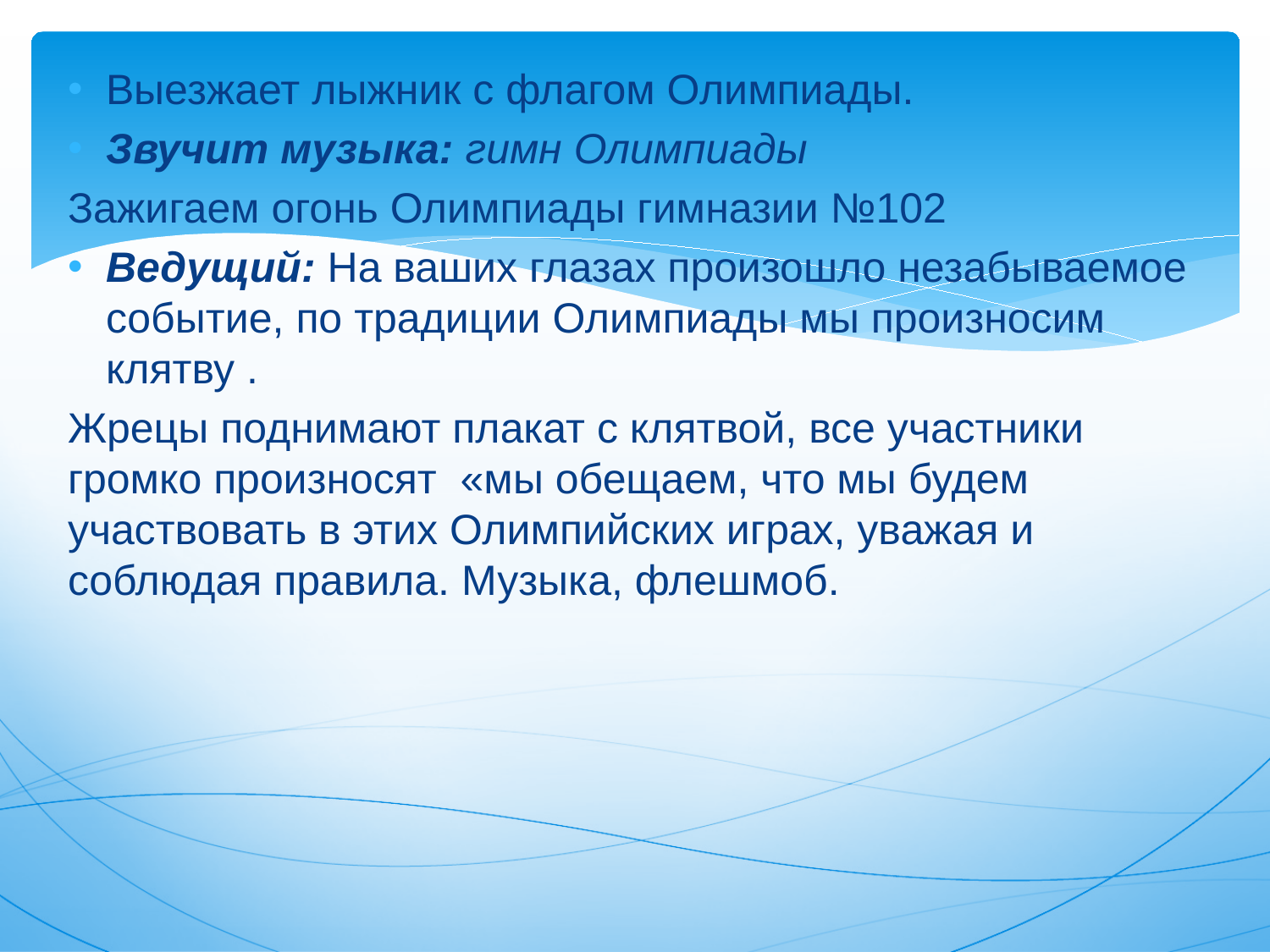

Выезжает лыжник с флагом Олимпиады.
Звучит музыка: гимн Олимпиады
Зажигаем огонь Олимпиады гимназии №102
Ведущий: На ваших глазах произошло незабываемое событие, по традиции Олимпиады мы произносим клятву .
Жрецы поднимают плакат с клятвой, все участники громко произносят  «мы обещаем, что мы будем участвовать в этих Олимпийских играх, уважая и соблюдая правила. Музыка, флешмоб.